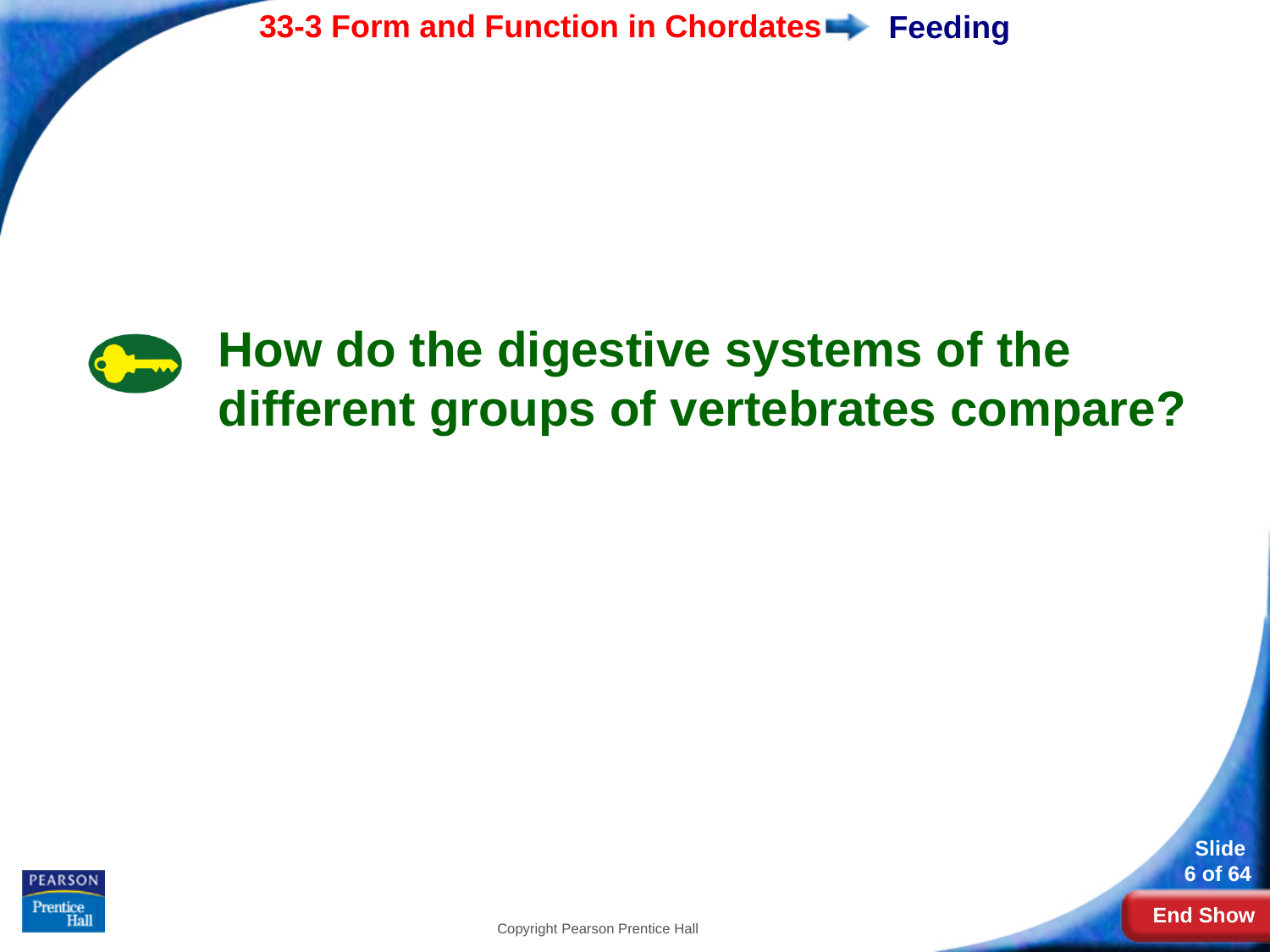

# Feeding

How do the digestive systems of the different groups of vertebrates compare?

Copyright Pearson Prentice Hall